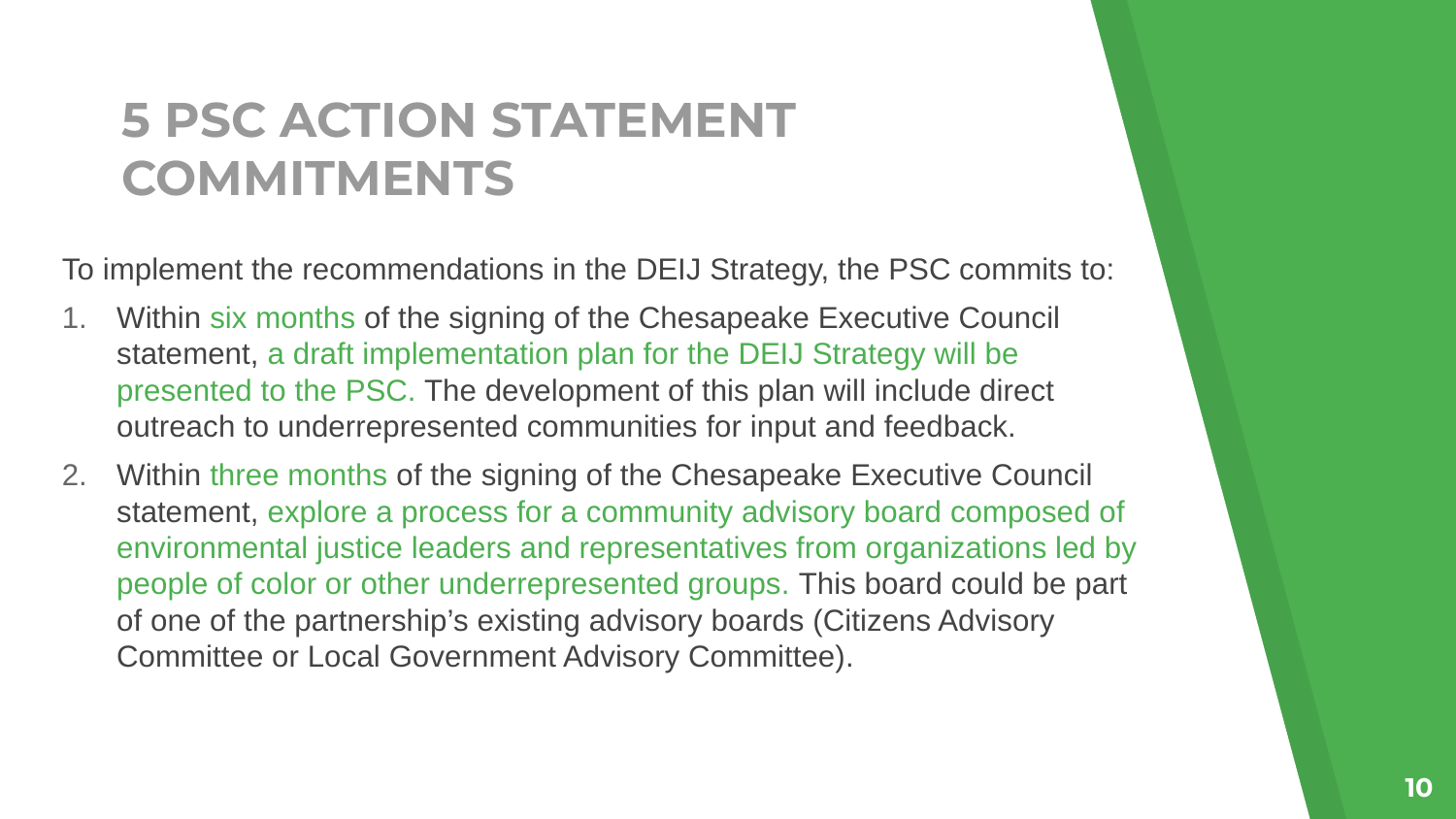

# 5 PSC ACTION STATEMENT COMMITMENTS
To implement the recommendations in the DEIJ Strategy, the PSC commits to:
Within six months of the signing of the Chesapeake Executive Council statement, a draft implementation plan for the DEIJ Strategy will be presented to the PSC. The development of this plan will include direct outreach to underrepresented communities for input and feedback.
Within three months of the signing of the Chesapeake Executive Council statement, explore a process for a community advisory board composed of environmental justice leaders and representatives from organizations led by people of color or other underrepresented groups. This board could be part of one of the partnership’s existing advisory boards (Citizens Advisory Committee or Local Government Advisory Committee).
10